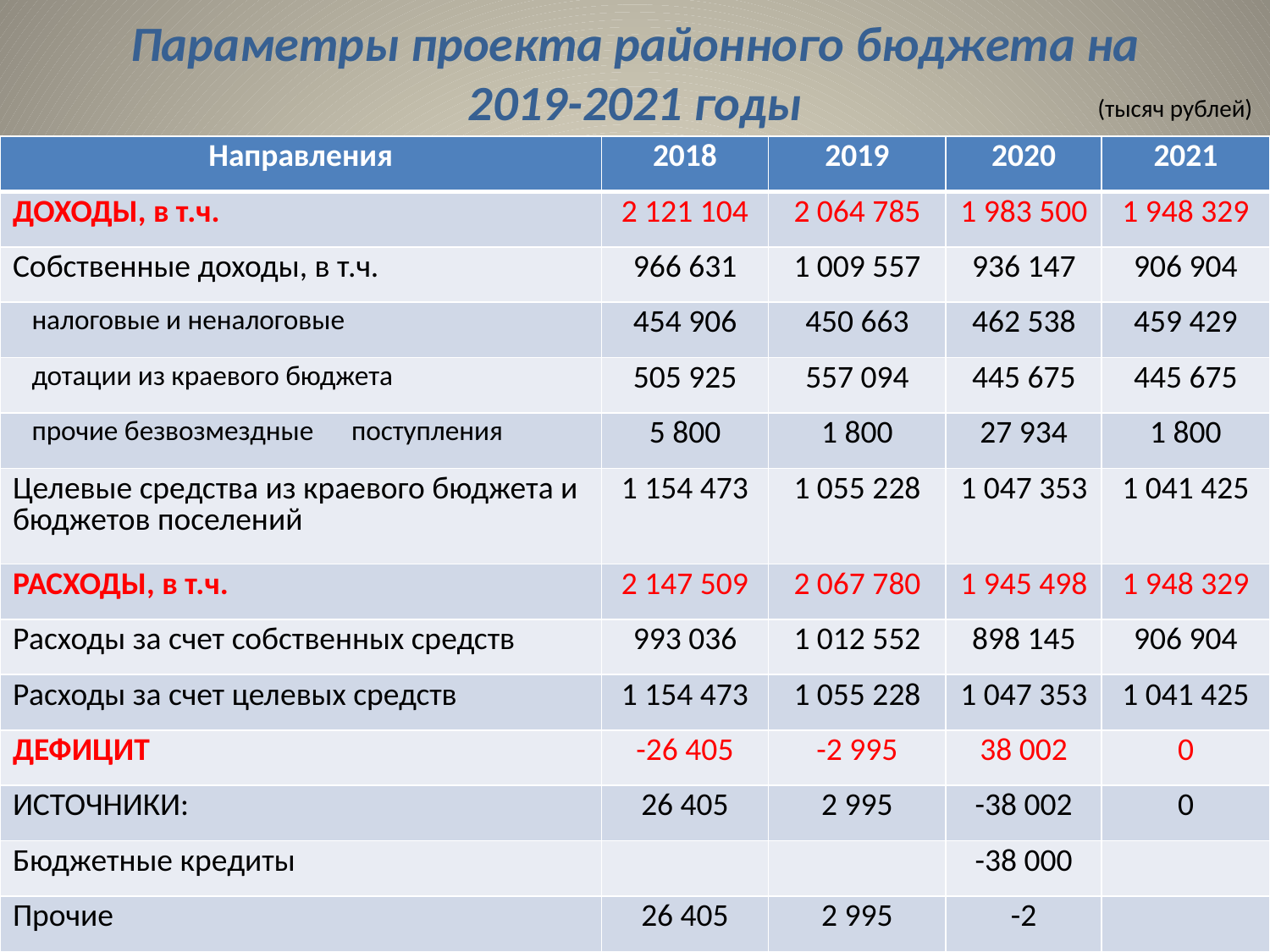

# Параметры проекта районного бюджета на 2019-2021 годы
(тысяч рублей)
| Направления | 2018 | 2019 | 2020 | 2021 |
| --- | --- | --- | --- | --- |
| ДОХОДЫ, в т.ч. | 2 121 104 | 2 064 785 | 1 983 500 | 1 948 329 |
| Собственные доходы, в т.ч. | 966 631 | 1 009 557 | 936 147 | 906 904 |
| налоговые и неналоговые | 454 906 | 450 663 | 462 538 | 459 429 |
| дотации из краевого бюджета | 505 925 | 557 094 | 445 675 | 445 675 |
| прочие безвозмездные поступления | 5 800 | 1 800 | 27 934 | 1 800 |
| Целевые средства из краевого бюджета и бюджетов поселений | 1 154 473 | 1 055 228 | 1 047 353 | 1 041 425 |
| РАСХОДЫ, в т.ч. | 2 147 509 | 2 067 780 | 1 945 498 | 1 948 329 |
| Расходы за счет собственных средств | 993 036 | 1 012 552 | 898 145 | 906 904 |
| Расходы за счет целевых средств | 1 154 473 | 1 055 228 | 1 047 353 | 1 041 425 |
| ДЕФИЦИТ | -26 405 | -2 995 | 38 002 | 0 |
| ИСТОЧНИКИ: | 26 405 | 2 995 | -38 002 | 0 |
| Бюджетные кредиты |  |  | -38 000 |  |
| Прочие | 26 405 | 2 995 | -2 |  |